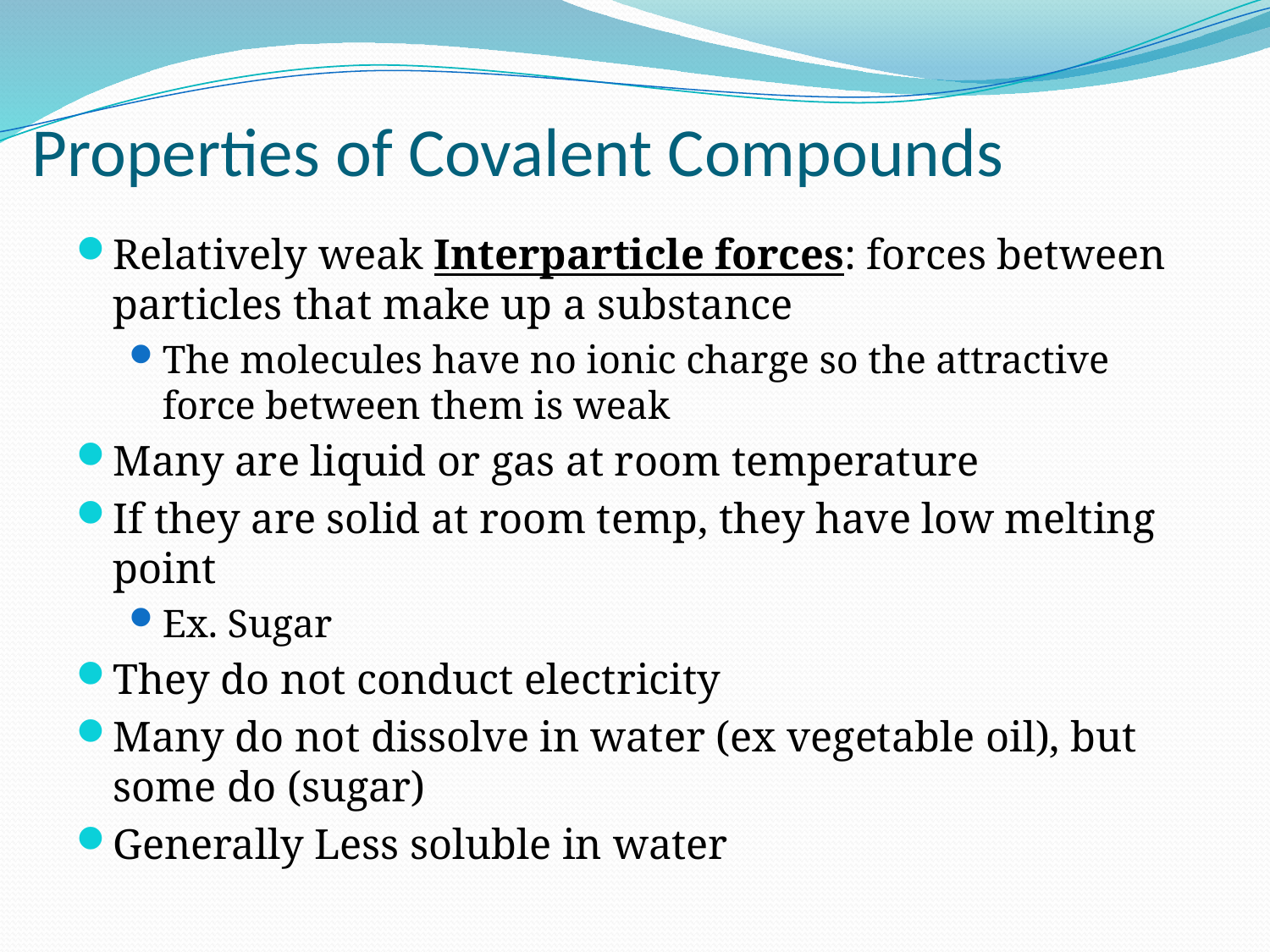

# Properties of Covalent Compounds
Relatively weak Interparticle forces: forces between particles that make up a substance
The molecules have no ionic charge so the attractive force between them is weak
Many are liquid or gas at room temperature
If they are solid at room temp, they have low melting point
Ex. Sugar
They do not conduct electricity
Many do not dissolve in water (ex vegetable oil), but some do (sugar)
Generally Less soluble in water